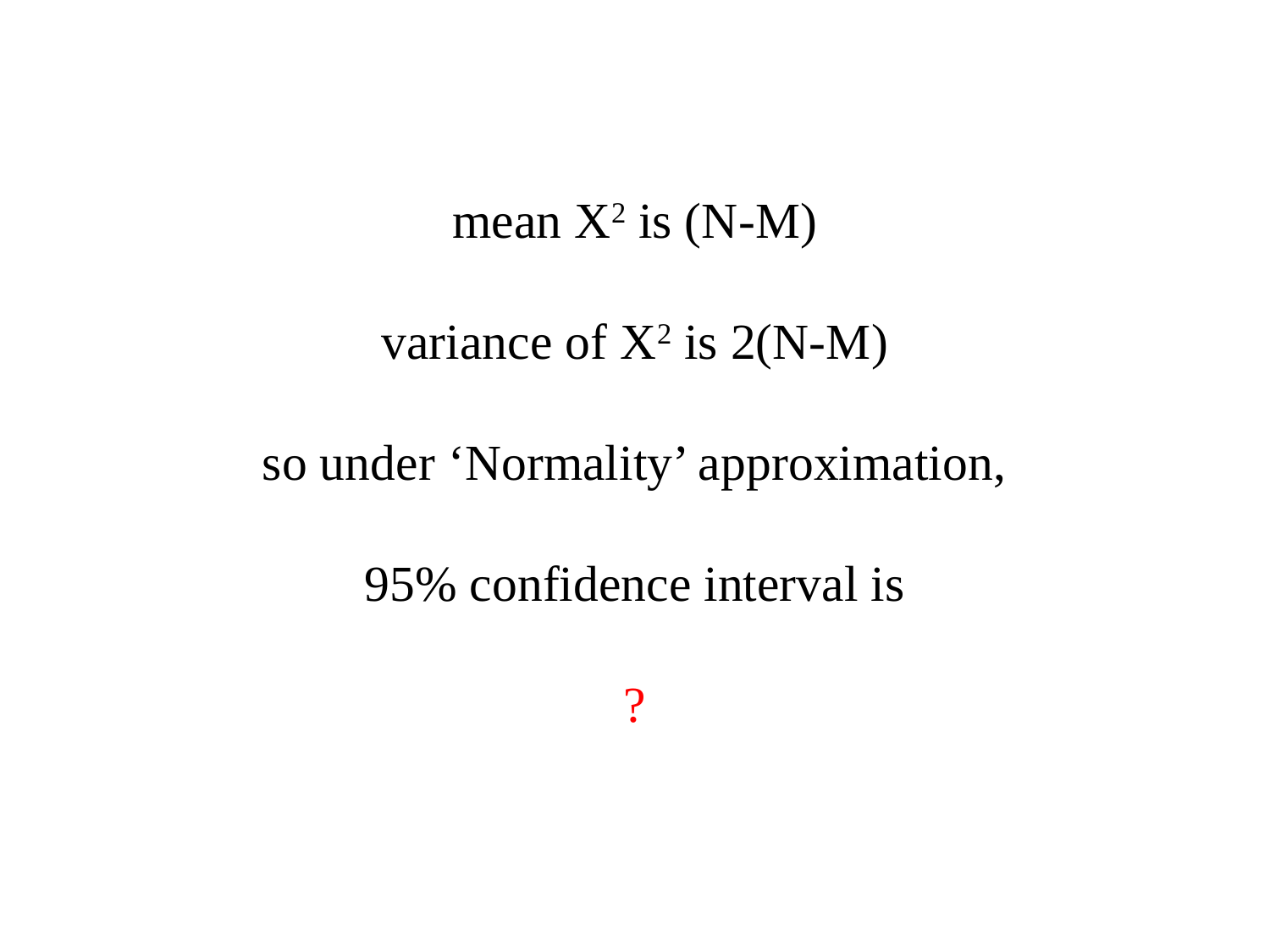

# mean X2 is (N-M) variance of X2 is 2(N-M) so under ‘Normality’ approximation, 95% confidence interval is ?